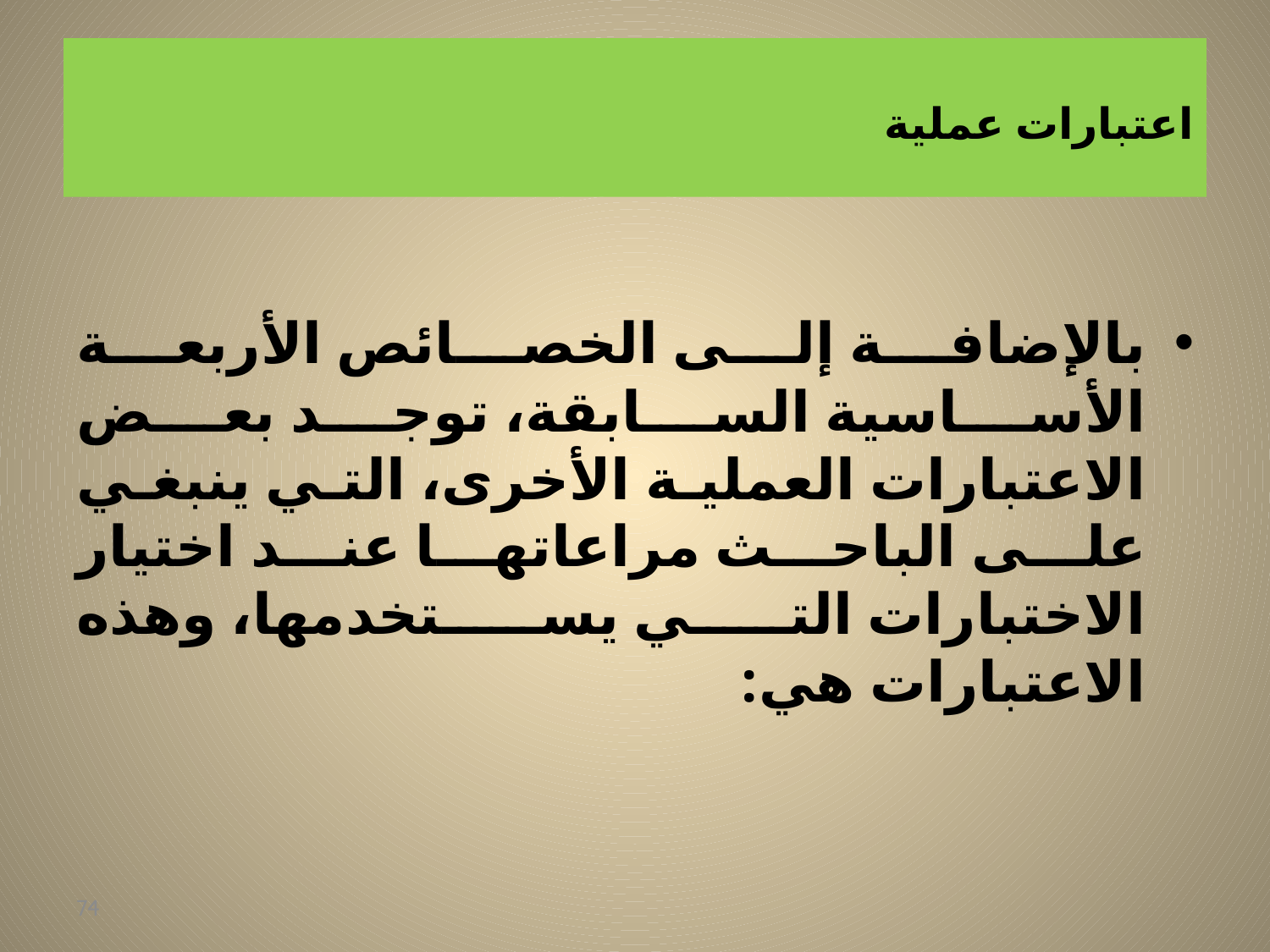

# اعتبارات عملية

بالإضافة إلى الخصائص الأربعة الأساسية السابقة، توجد بعض الاعتبارات العملية الأخرى، التي ينبغي على الباحث مراعاتها عند اختيار الاختبارات التي يستخدمها، وهذه الاعتبارات هي:

74